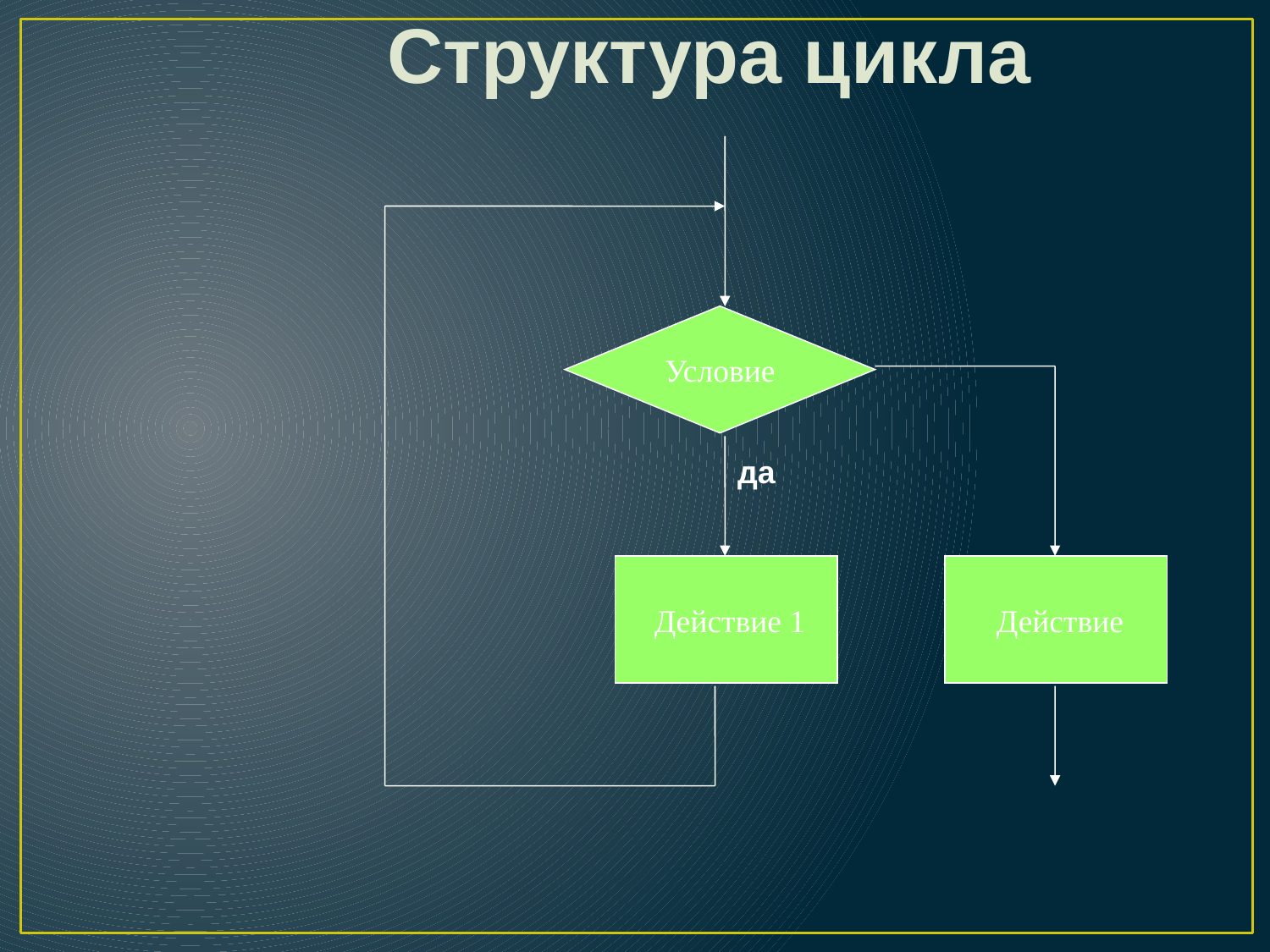

Структура цикла

Условие

да
 Действие 1
 Действие